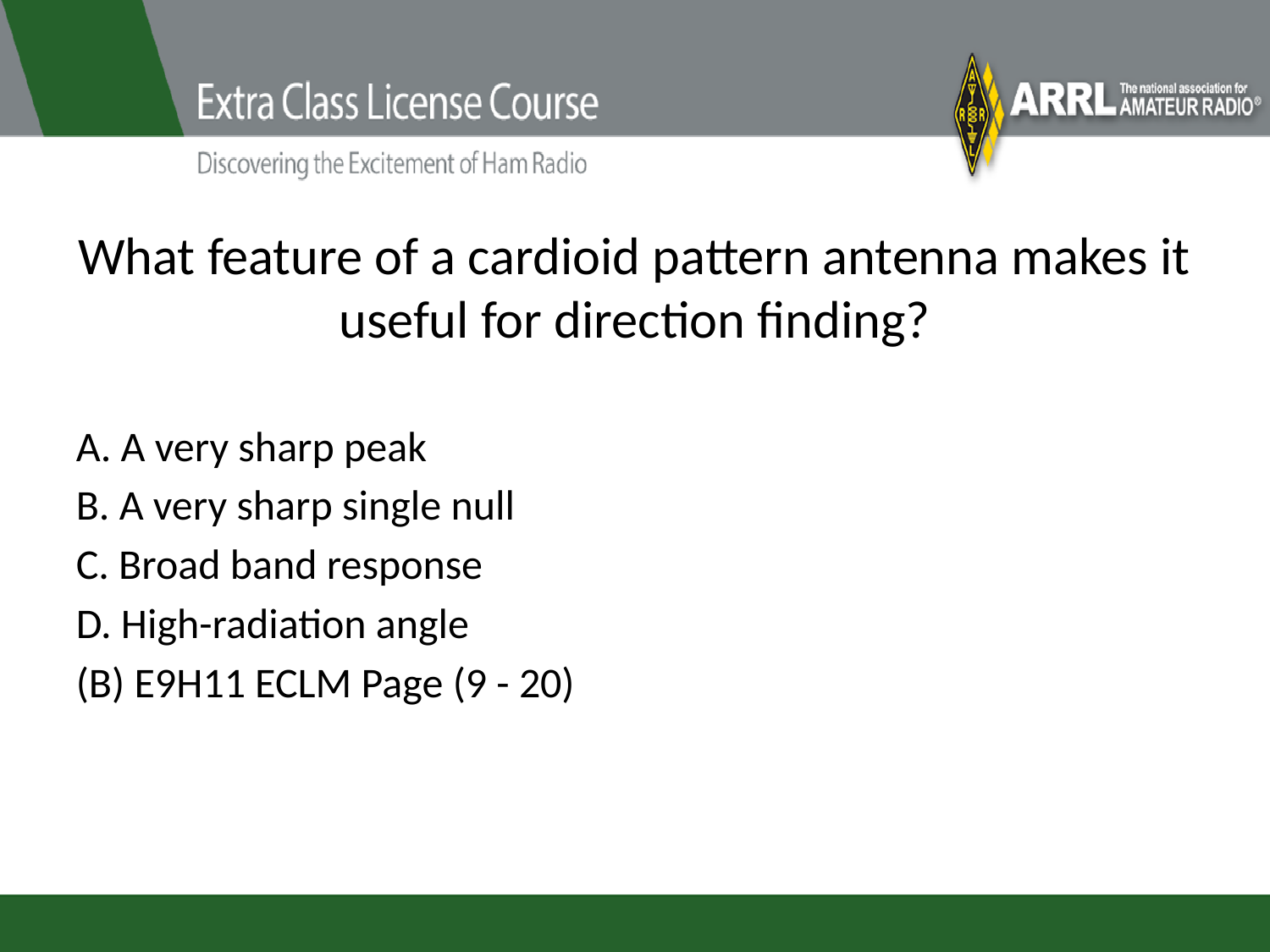

# What feature of a cardioid pattern antenna makes it useful for direction finding?
A. A very sharp peak
B. A very sharp single null
C. Broad band response
D. High-radiation angle
(B) E9H11 ECLM Page (9 - 20)